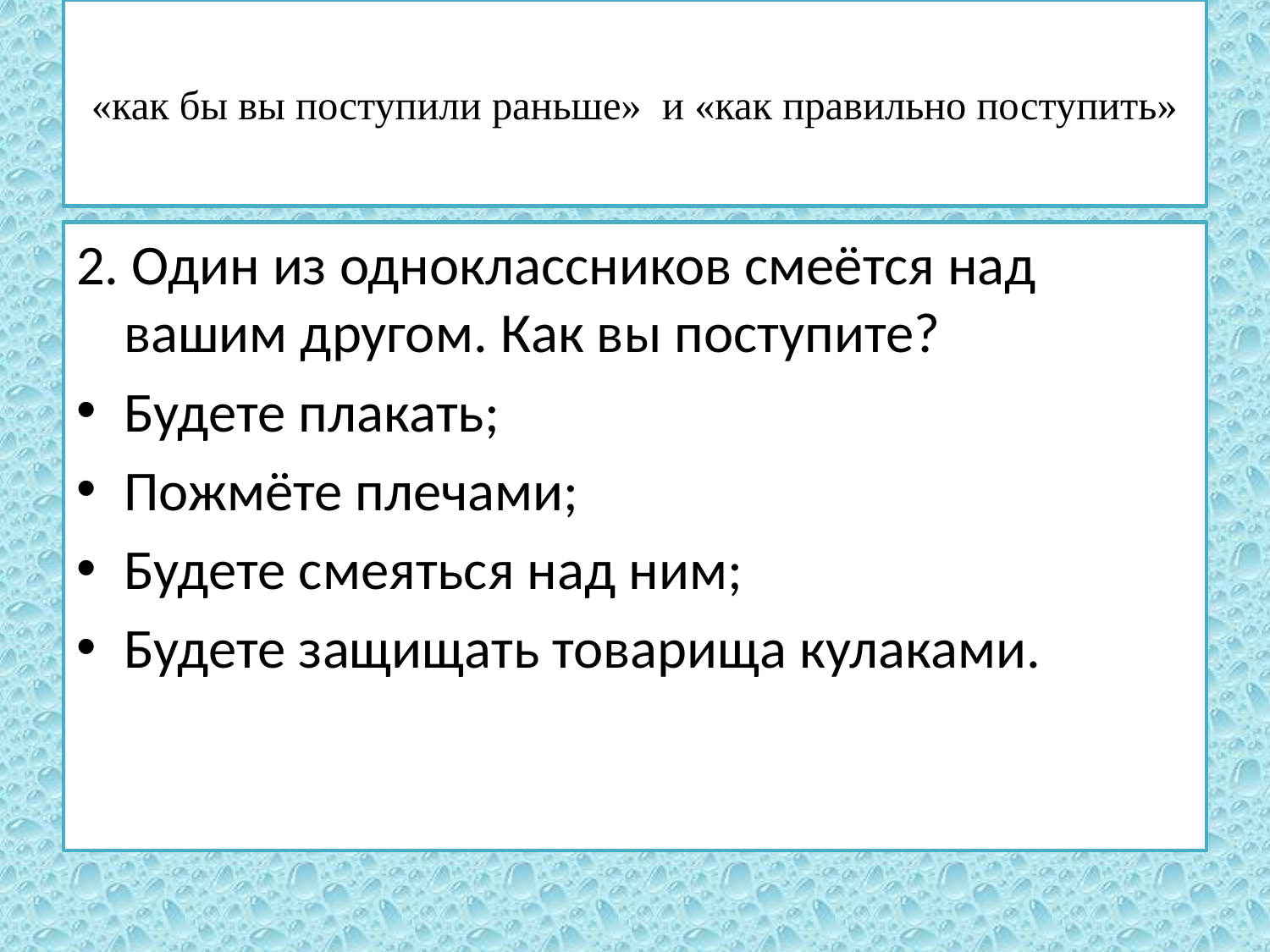

# «как бы вы поступили раньше»  и «как правильно поступить»
2. Один из одноклассников смеётся над вашим другом. Как вы поступите?
Будете плакать;
Пожмёте плечами;
Будете смеяться над ним;
Будете защищать товарища кулаками.